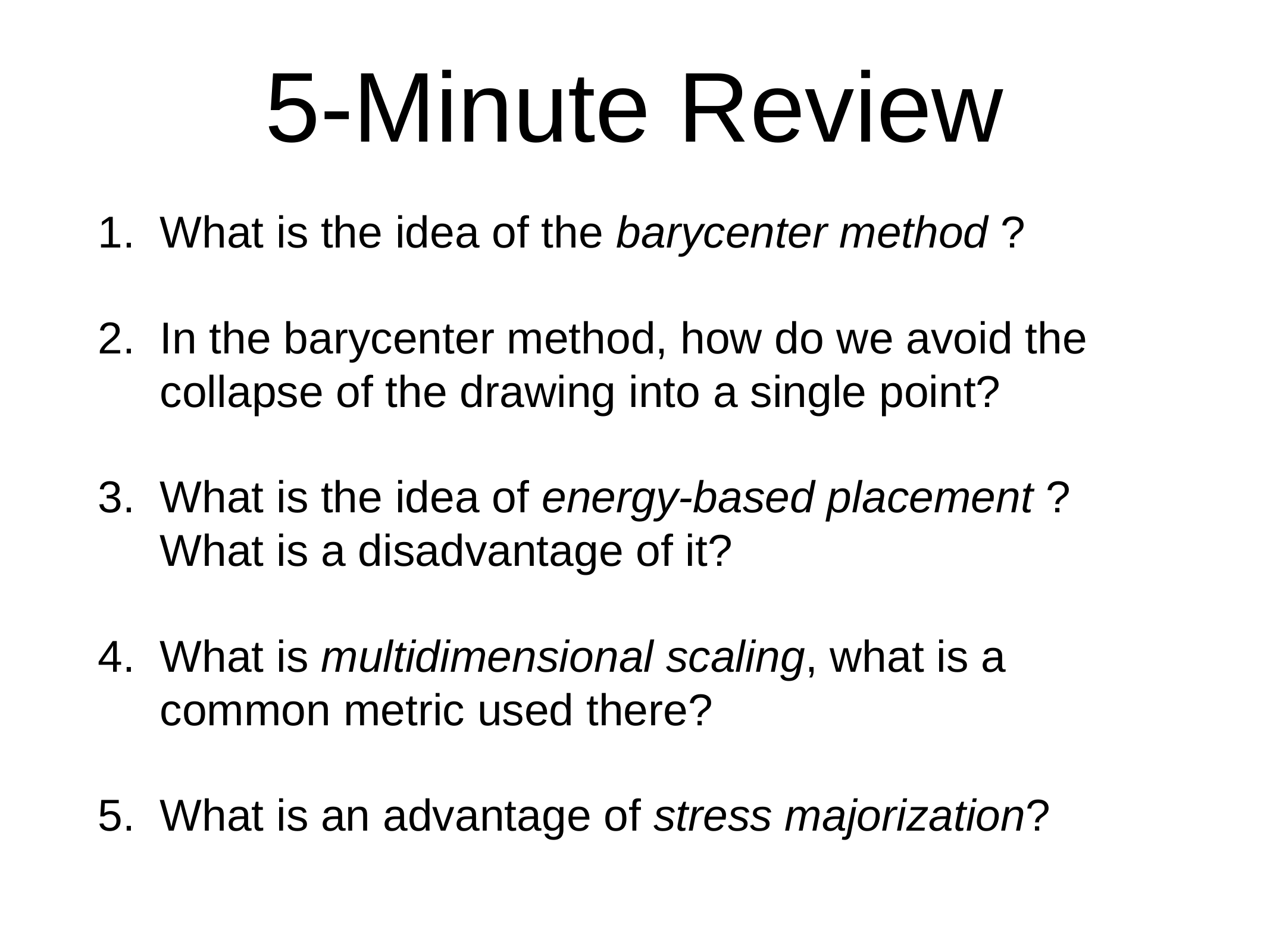

# 5-Minute Review
What is the idea of the barycenter method ?
In the barycenter method, how do we avoid the collapse of the drawing into a single point?
What is the idea of energy-based placement ? What is a disadvantage of it?
What is multidimensional scaling, what is a common metric used there?
What is an advantage of stress majorization?